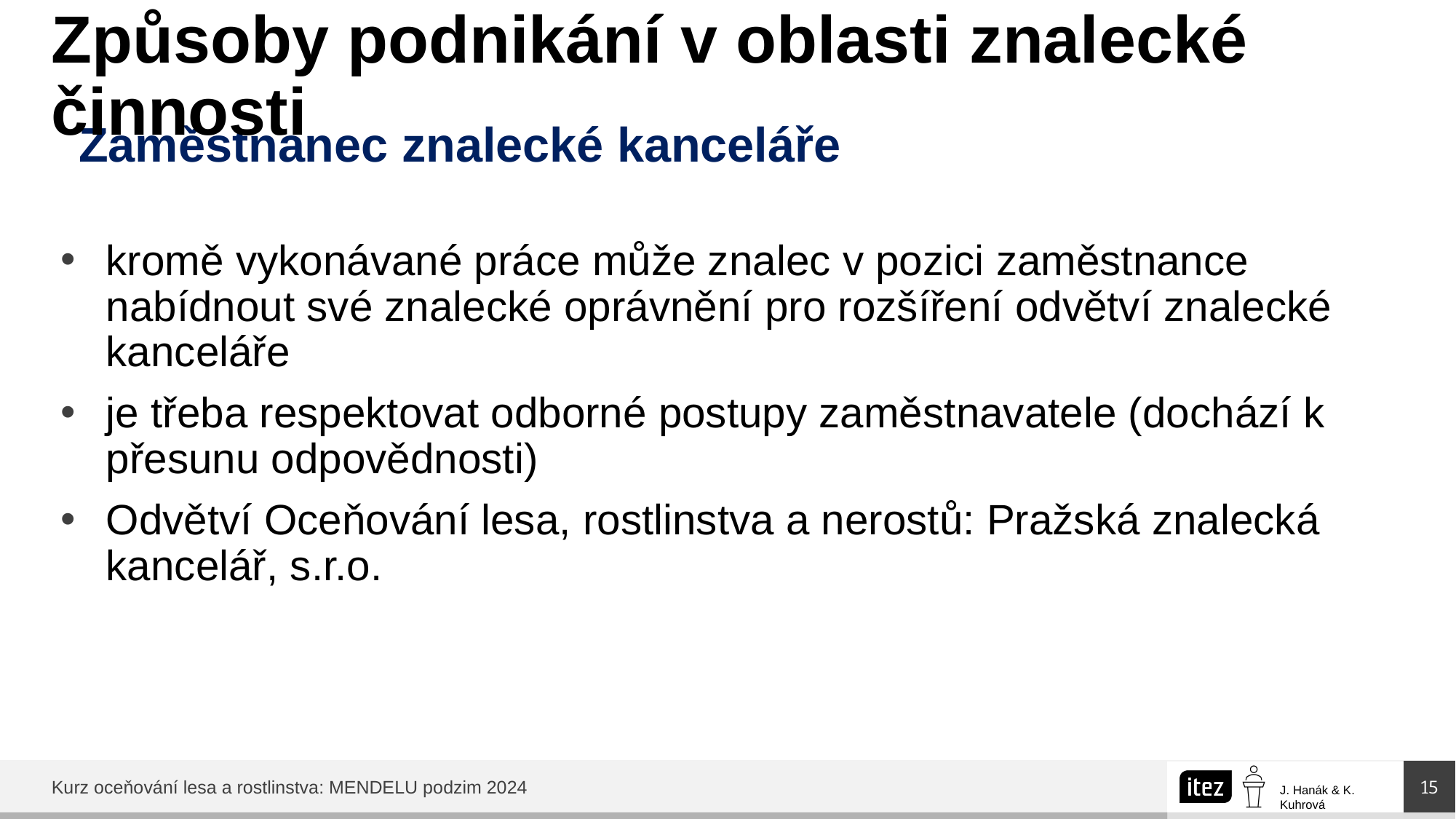

# Způsoby podnikání v oblasti znalecké činnosti
Zaměstnanec znalecké kanceláře
kromě vykonávané práce může znalec v pozici zaměstnance nabídnout své znalecké oprávnění pro rozšíření odvětví znalecké kanceláře
je třeba respektovat odborné postupy zaměstnavatele (dochází k přesunu odpovědnosti)
Odvětví Oceňování lesa, rostlinstva a nerostů: Pražská znalecká kancelář, s.r.o.
15
Kurz oceňování lesa a rostlinstva: MENDELU podzim 2024